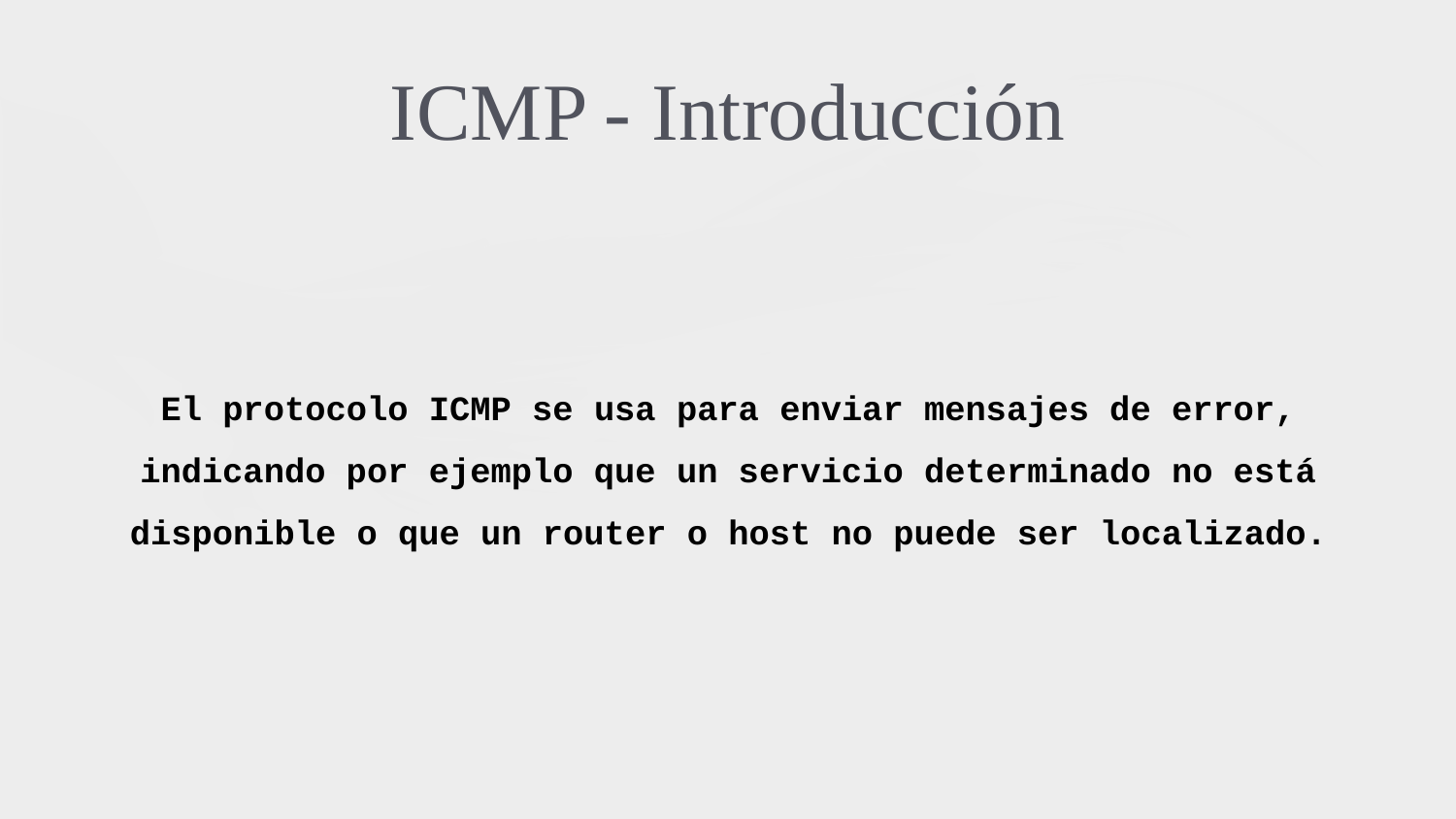

# ICMP - Introducción
El protocolo ICMP se usa para enviar mensajes de error, indicando por ejemplo que un servicio determinado no está disponible o que un router o host no puede ser localizado.